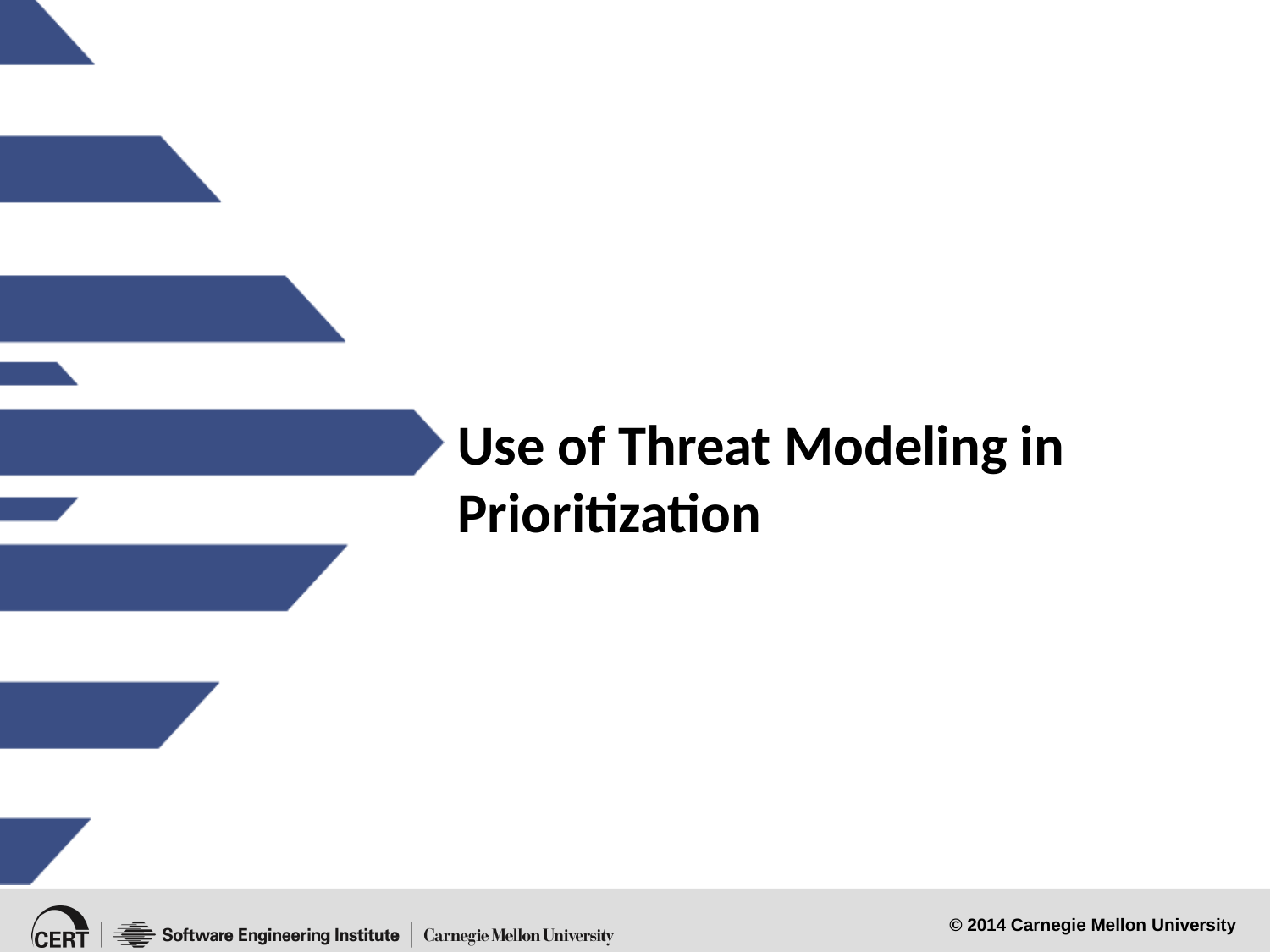

# Use of Threat Modeling in Prioritization